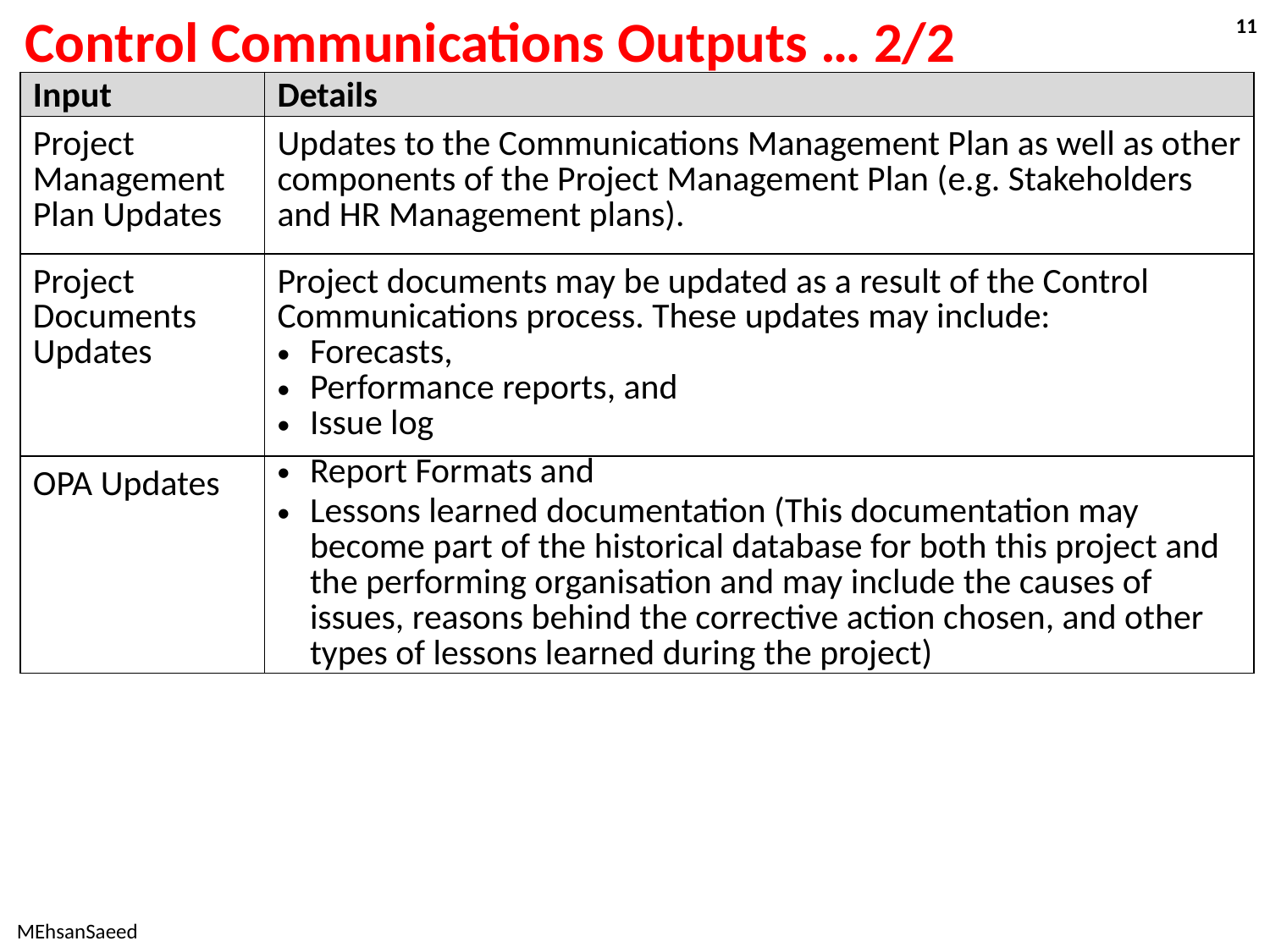

# Control Communications Outputs … 2/2
11
| Input | Details |
| --- | --- |
| Project Management Plan Updates | Updates to the Communications Management Plan as well as other components of the Project Management Plan (e.g. Stakeholders and HR Management plans). |
| Project Documents Updates | Project documents may be updated as a result of the Control Communications process. These updates may include: Forecasts, Performance reports, and Issue log |
| OPA Updates | Report Formats and Lessons learned documentation (This documentation may become part of the historical database for both this project and the performing organisation and may include the causes of issues, reasons behind the corrective action chosen, and other types of lessons learned during the project) |
MEhsanSaeed